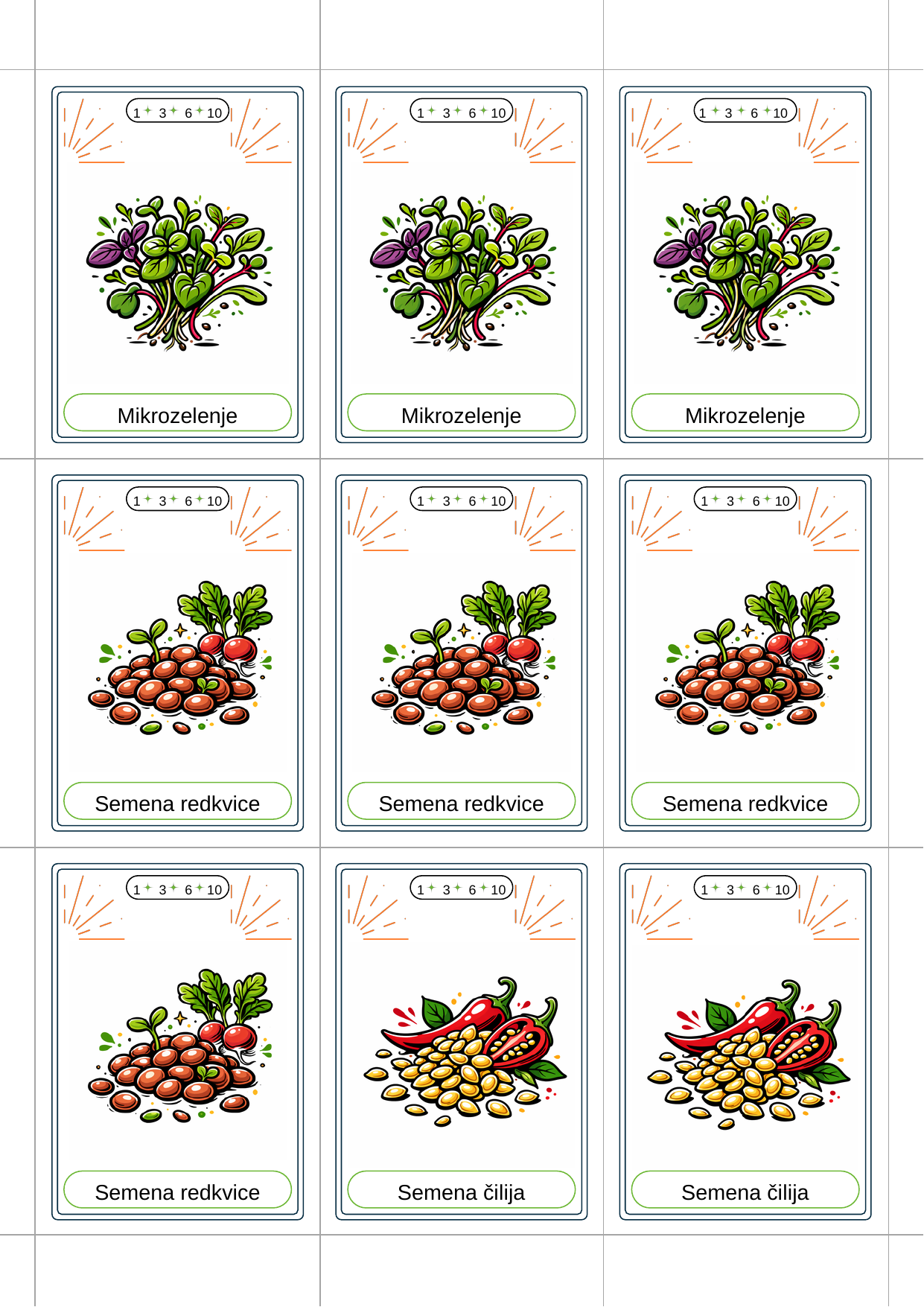

1     3     6    10

1     3     6    10

1     3     6    10

Mikrozelenje
Mikrozelenje
Mikrozelenje

1     3     6    10

1     3     6    10

1     3     6    10

Semena redkvice
Semena redkvice
Semena redkvice

1     3     6    10

1     3     6    10

1     3     6    10

Semena redkvice
Semena čilija
Semena čilija